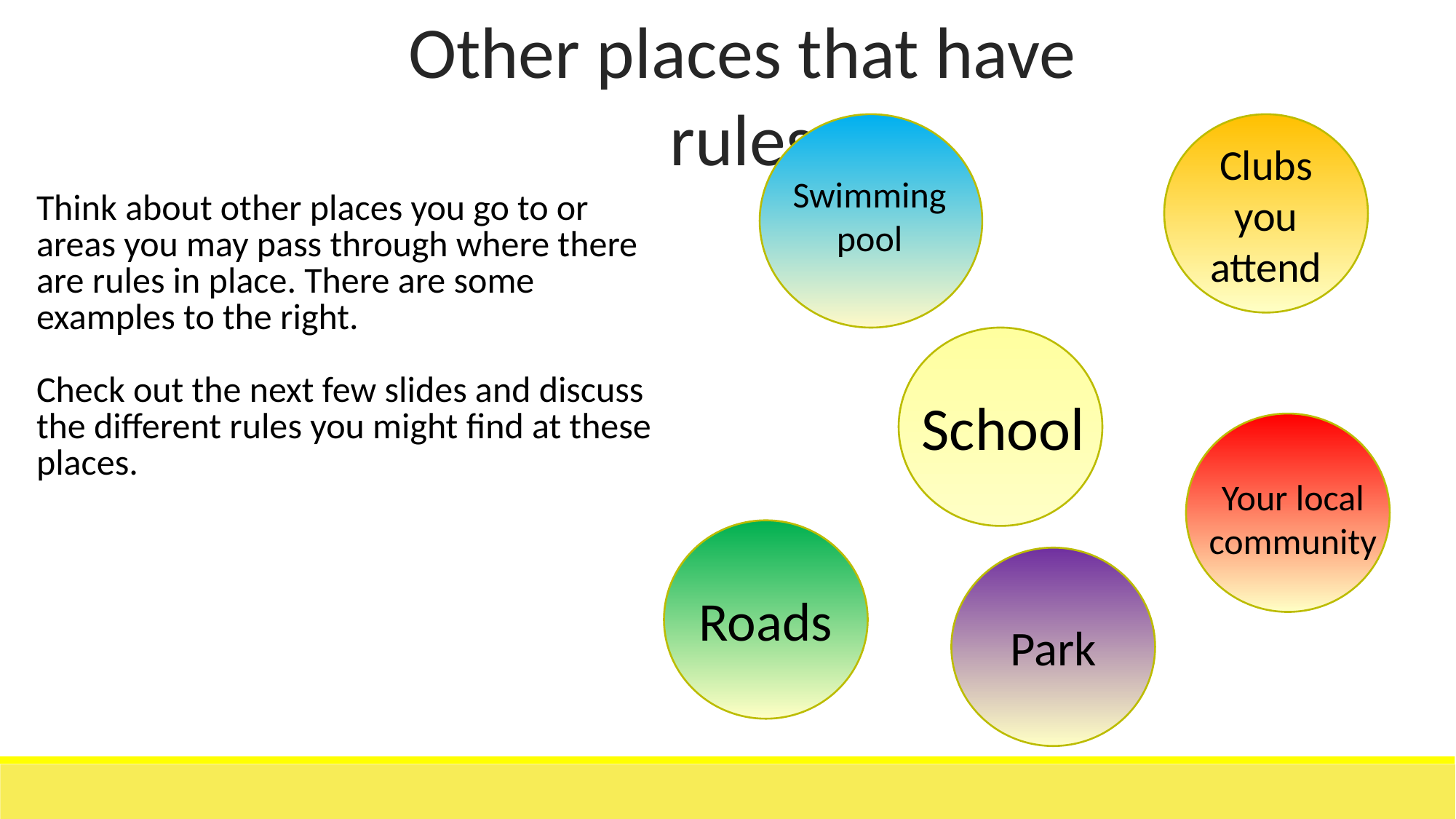

Other places that have rules

Clubs you attend
Swimming pool
| Think about other places you go to or areas you may pass through where there are rules in place. There are some examples to the right. Check out the next few slides and discuss the different rules you might find at these places. |
| --- |

School

Your local community

Roads
Park